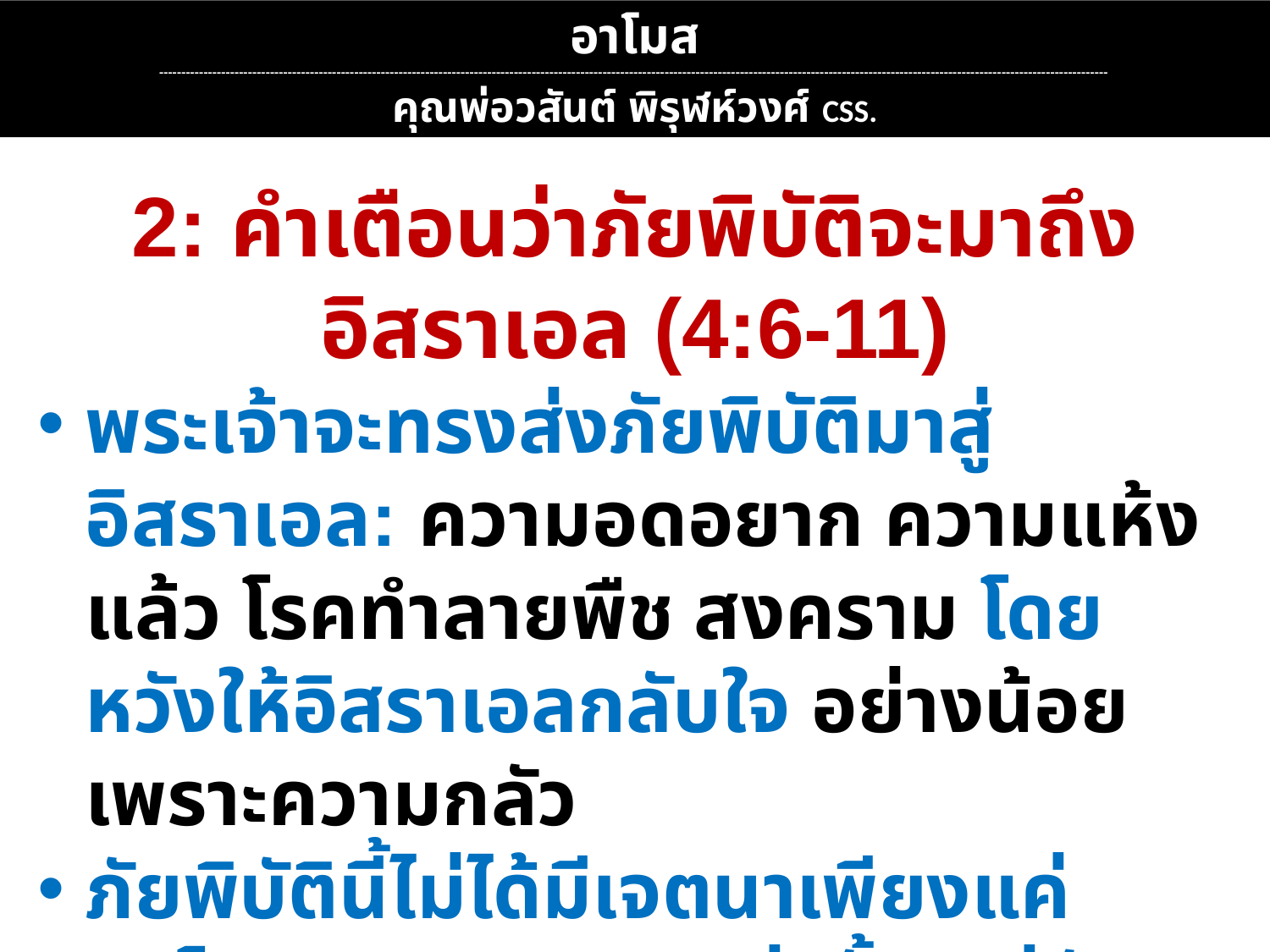

อาโมส
----------------------------------------------------------------------------------------------------------------------------------------------------------------------------------------------------------------------
คุณพ่อวสันต์ พิรุฬห์วงศ์ CSS.
2: คำเตือนว่าภัยพิบัติจะมาถึงอิสราเอล (4:6-11)
พระเจ้าจะทรงส่งภัยพิบัติมาสู่อิสราเอล: ความอดอยาก ความแห้งแล้ว โรคทำลายพืช สงคราม โดยหวังให้อิสราเอลกลับใจ อย่างน้อยเพราะความกลัว
ภัยพิบัตินี้ไม่ได้มีเจตนาเพียงแค่ลงโทษชาวอิสราเอลเท่านั้น แต่ยังเพื่อเตือนด้วย: เพื่อให้ชาวอิสราเอลตอบสนองการเรียกของพระเจ้า และละทิ้งพระบาอัล